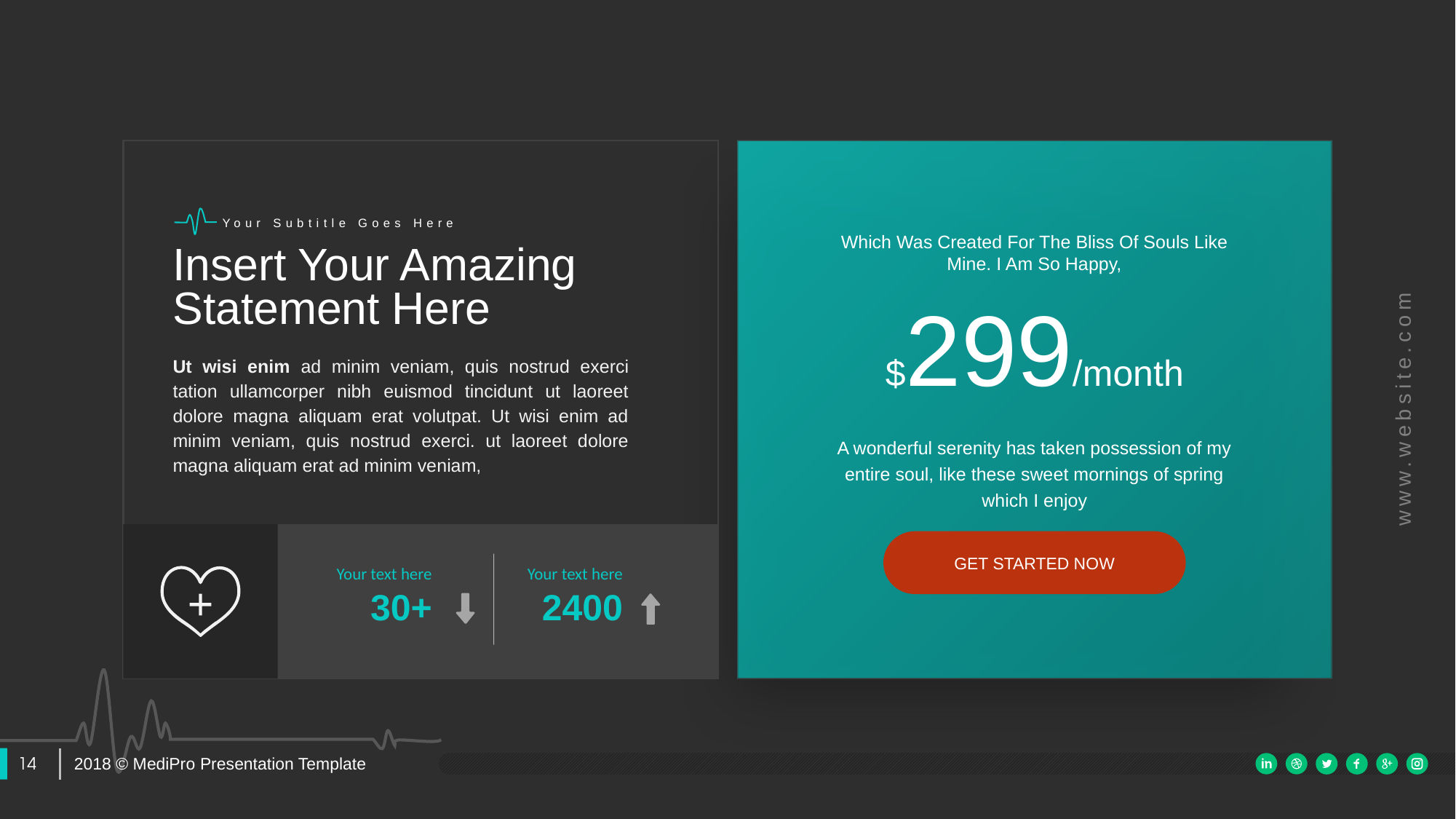

Your Subtitle Goes Here

Which Was Created For The Bliss Of Souls Like Mine. I Am So Happy,
$299/month
A wonderful serenity has taken possession of my entire soul, like these sweet mornings of spring which I enjoy
GET STARTED NOW
Insert Your Amazing Statement Here
Ut wisi enim ad minim veniam, quis nostrud exerci tation ullamcorper nibh euismod tincidunt ut laoreet dolore magna aliquam erat volutpat. Ut wisi enim ad minim veniam, quis nostrud exerci. ut laoreet dolore magna aliquam erat ad minim veniam,

Your text here
30+
Your text here
2400